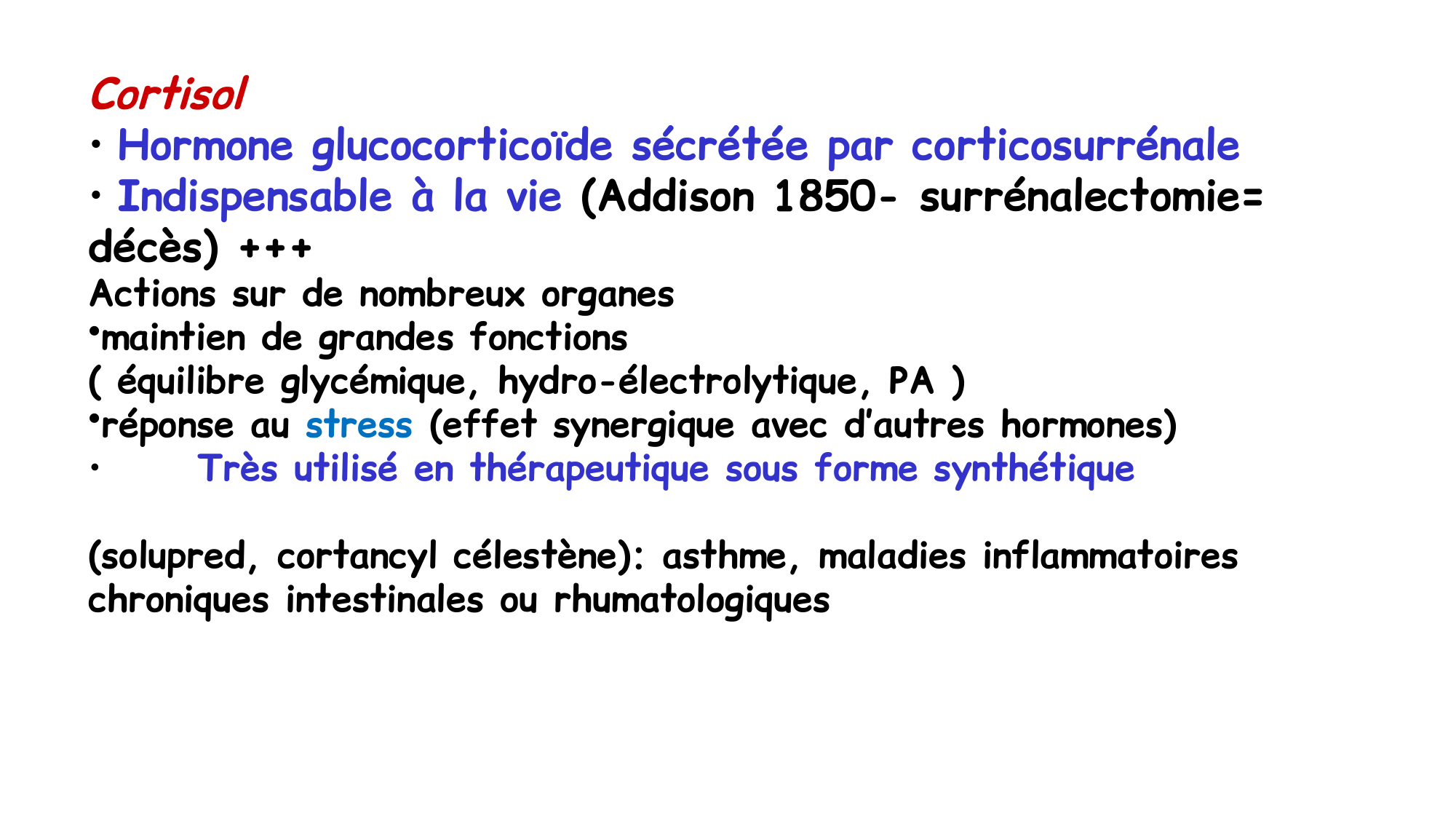

Cortisol
• Hormone glucocorticoïde sécrétée par corticosurrénale
• Indispensable à la vie (Addison 1850- surrénalectomie= décès) +++
Actions sur de nombreux organes
maintien de grandes fonctions
( équilibre glycémique, hydro-électrolytique, PA )
réponse au stress (effet synergique avec d’autres hormones)
• 	Très utilisé en thérapeutique sous forme synthétique

(solupred, cortancyl célestène): asthme, maladies inflammatoires chroniques intestinales ou rhumatologiques